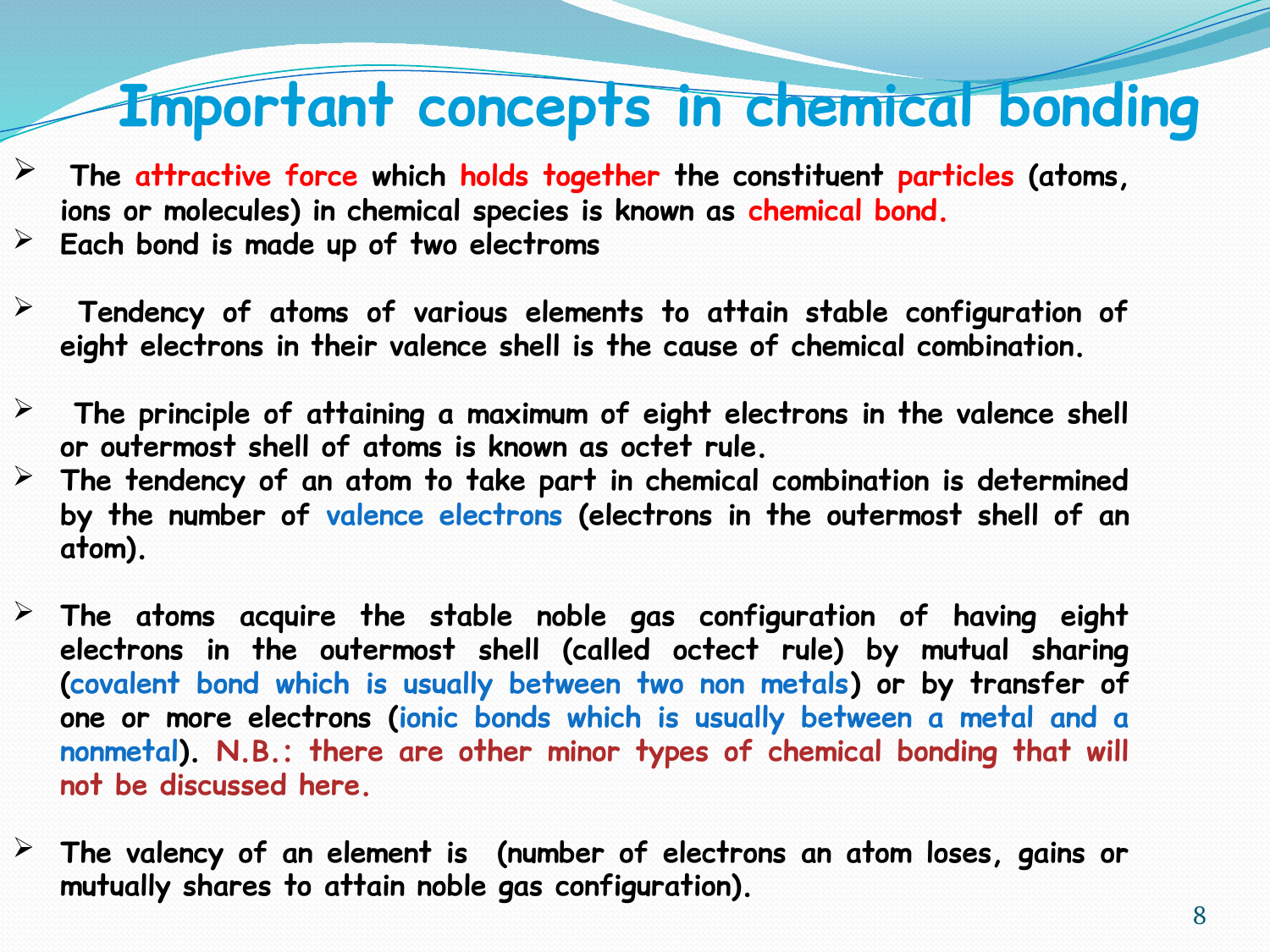

Important concepts in chemical bonding
 The attractive force which holds together the constituent particles (atoms, ions or molecules) in chemical species is known as chemical bond.
Each bond is made up of two electroms

 Tendency of atoms of various elements to attain stable configuration of eight electrons in their valence shell is the cause of chemical combination.

 The principle of attaining a maximum of eight electrons in the valence shell or outermost shell of atoms is known as octet rule.
The tendency of an atom to take part in chemical combination is determined by the number of valence electrons (electrons in the outermost shell of an atom).

The atoms acquire the stable noble gas configuration of having eight electrons in the outermost shell (called octect rule) by mutual sharing (covalent bond which is usually between two non metals) or by transfer of one or more electrons (ionic bonds which is usually between a metal and a nonmetal). N.B.: there are other minor types of chemical bonding that will not be discussed here.

The valency of an element is  (number of electrons an atom loses, gains or mutually shares to attain noble gas configuration).
8